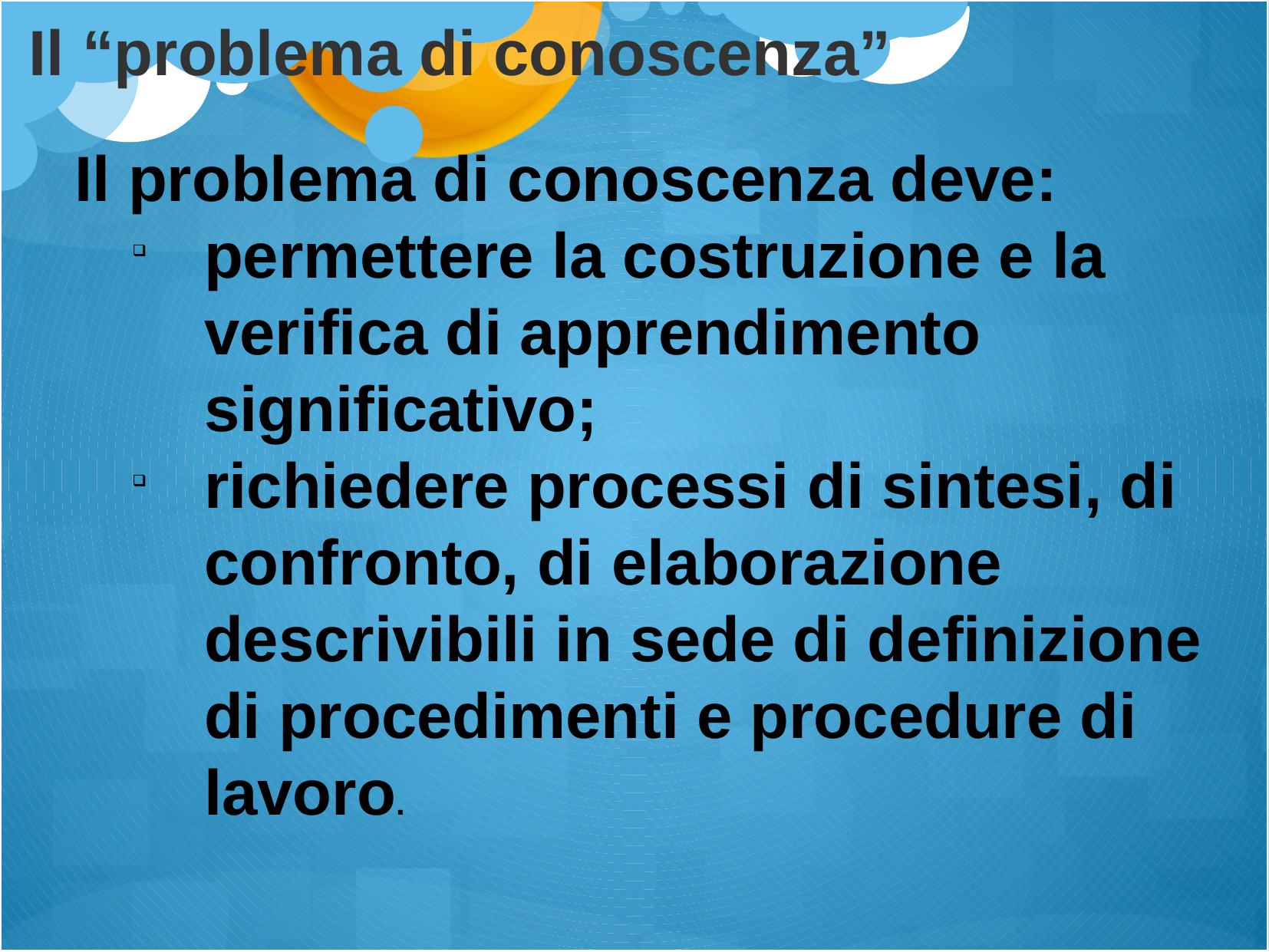

Il “problema di conoscenza”
Il problema di conoscenza deve:
permettere la costruzione e la verifica di apprendimento significativo;
richiedere processi di sintesi, di confronto, di elaborazione descrivibili in sede di definizione di procedimenti e procedure di lavoro.